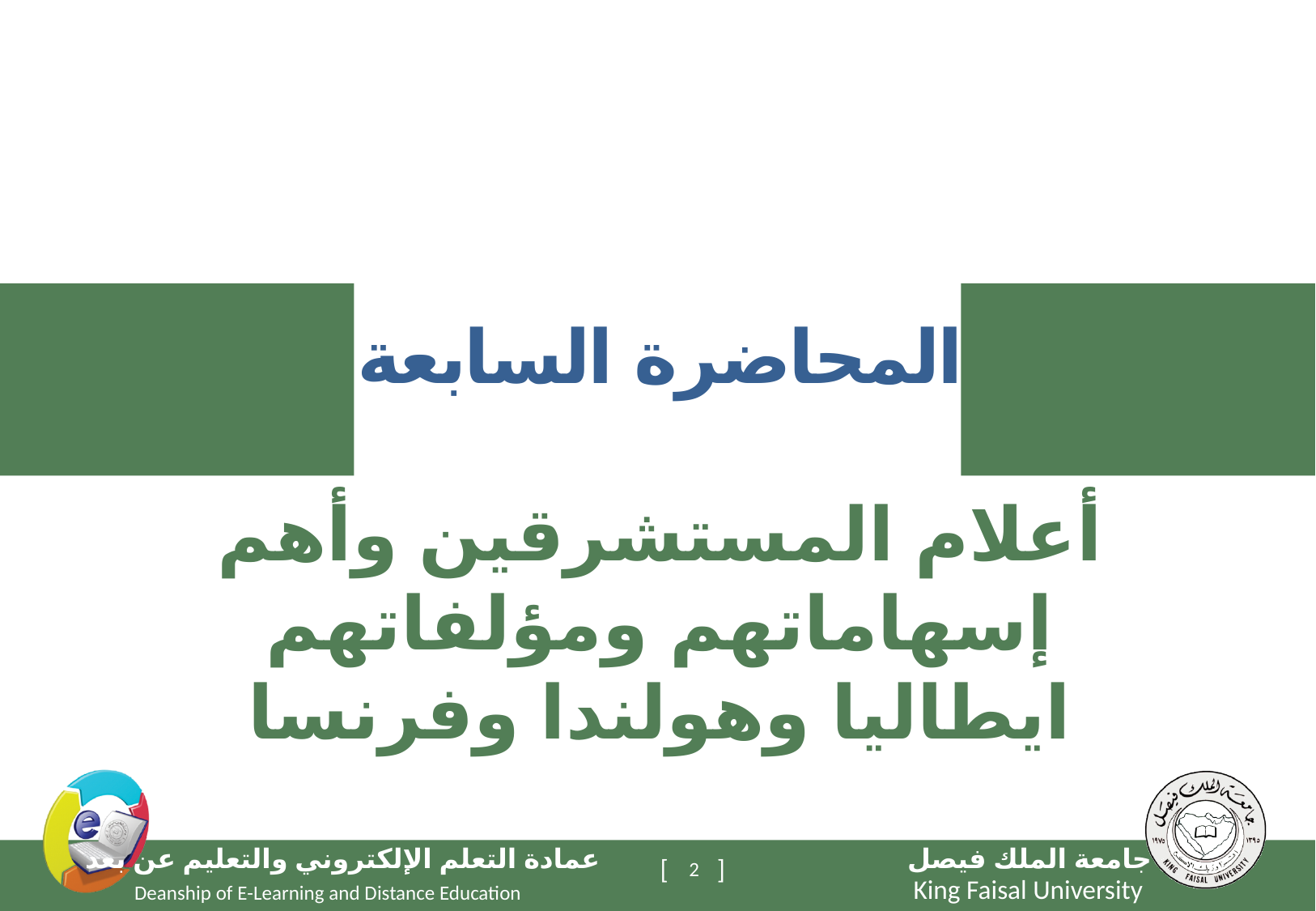

# المحاضرة السابعة أعلام المستشرقين وأهم إسهاماتهم ومؤلفاتهم ايطاليا وهولندا وفرنسا
2